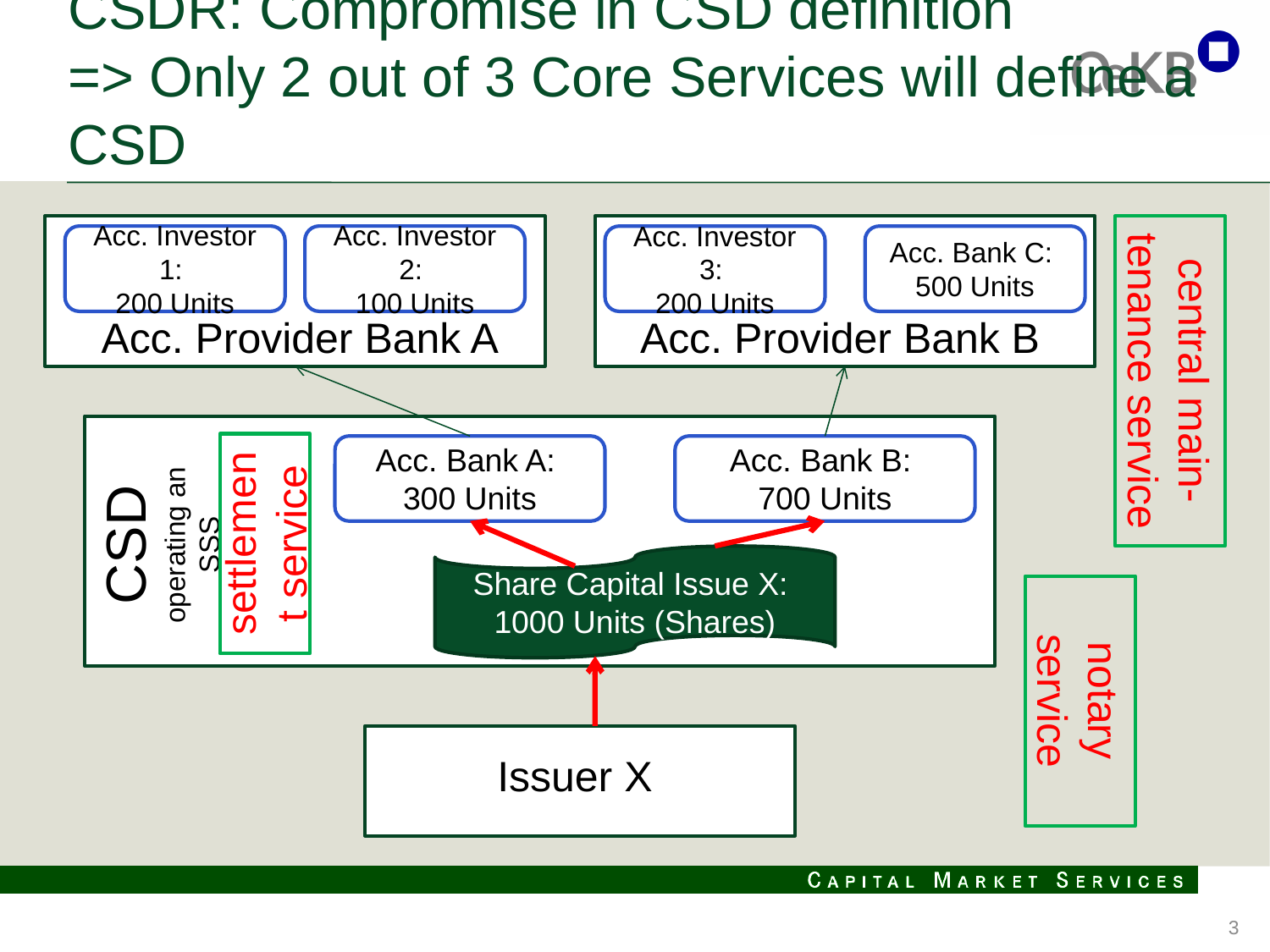

# CSDR: Compromise in CSD definition => Only 2 out of 3 Core Services will define a CSD

Acc. Investor 1:
200 Units
Acc. Investor 2:
100 Units
Acc. Provider Bank A

Acc. Investor 3:
200 Units
Acc. Bank C:
500 Units
Acc. Provider Bank B
central main-tenance service

Acc. Bank A:
300 Units
Acc. Bank B:
700 Units
CSD operating an SSS
Share Capital Issue X:
1000 Units (Shares)
settlement service
notary service

Issuer X
3